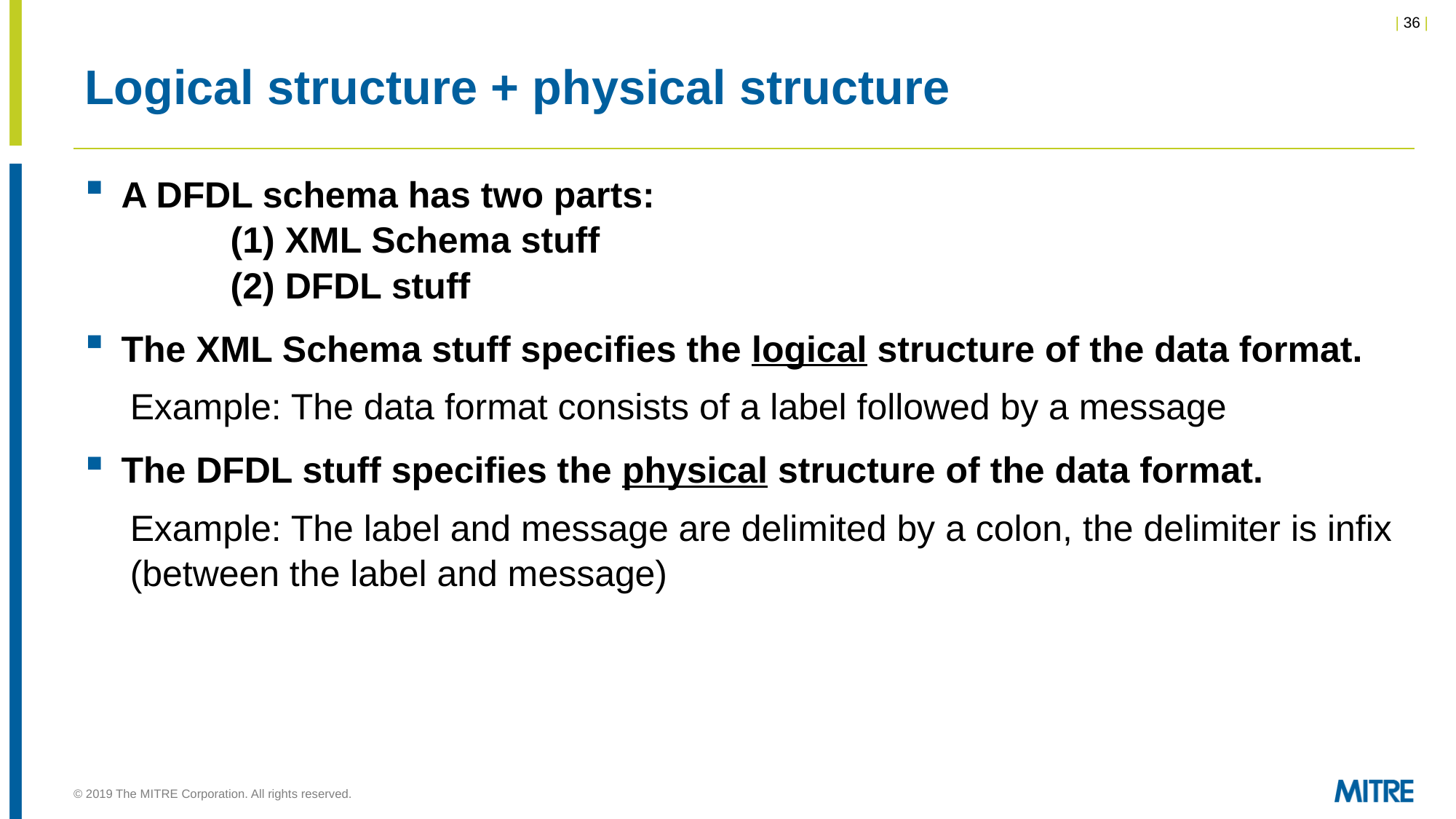

# Logical structure + physical structure
A DFDL schema has two parts:
	(1) XML Schema stuff
	(2) DFDL stuff
The XML Schema stuff specifies the logical structure of the data format.
Example: The data format consists of a label followed by a message
The DFDL stuff specifies the physical structure of the data format.
Example: The label and message are delimited by a colon, the delimiter is infix (between the label and message)
© 2019 The MITRE Corporation. All rights reserved.